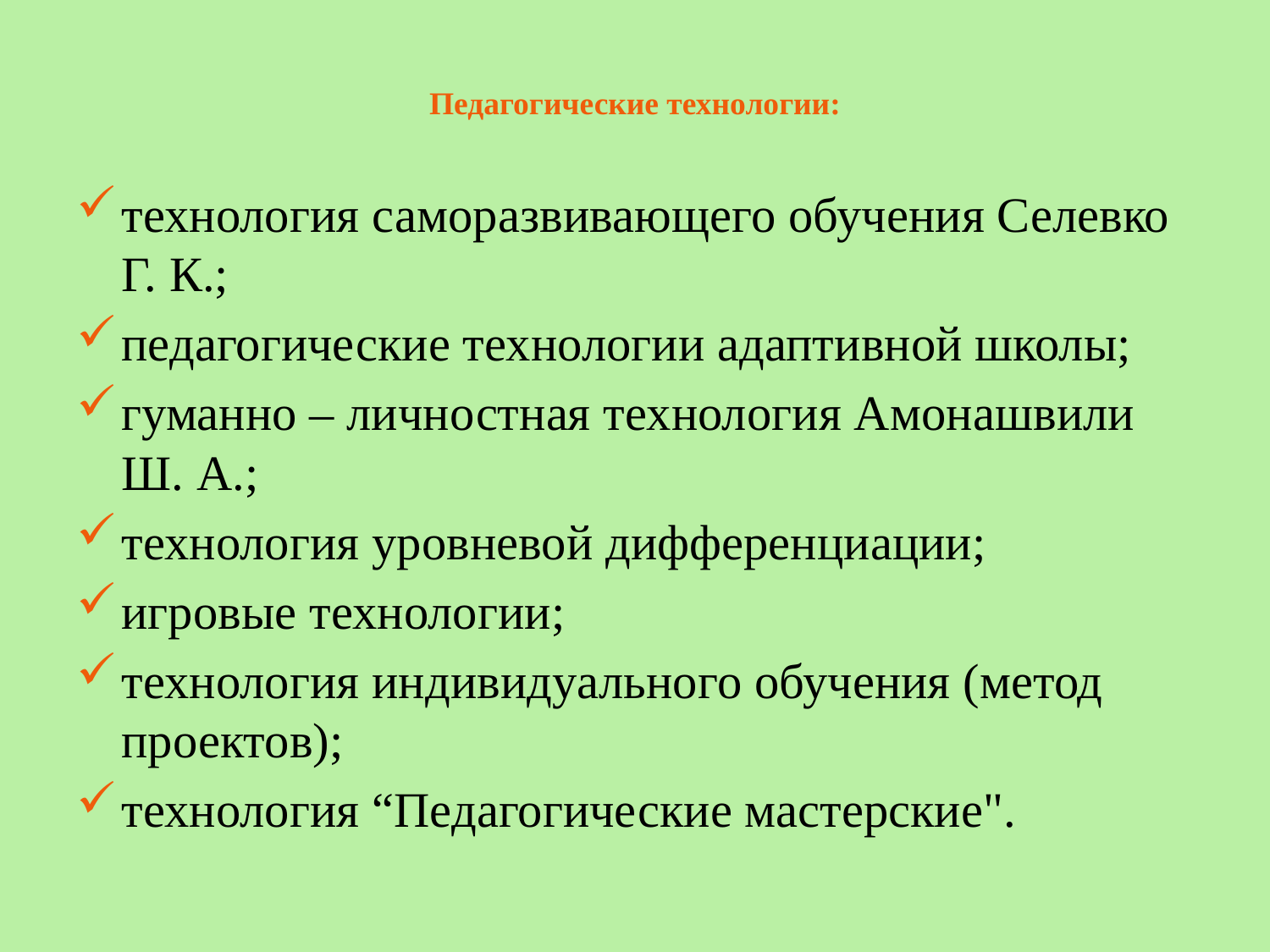

# Педагогические технологии:
технология саморазвивающего обучения Селевко Г. К.;
педагогические технологии адаптивной школы;
гуманно – личностная технология Амонашвили Ш. А.;
технология уровневой дифференциации;
игровые технологии;
технология индивидуального обучения (метод проектов);
технология “Педагогические мастерские".